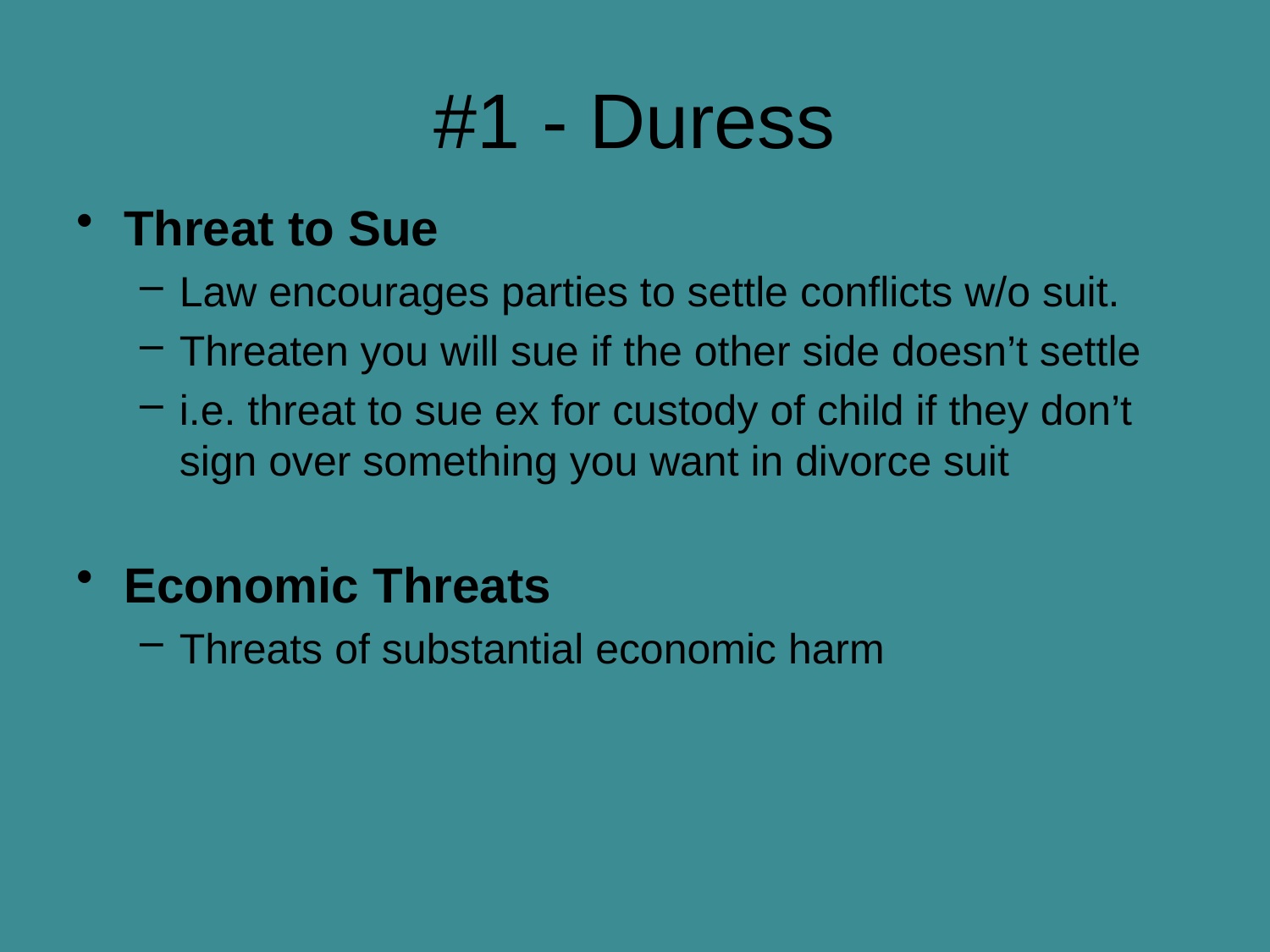

# #1 - Duress
Threat to Sue
Law encourages parties to settle conflicts w/o suit.
Threaten you will sue if the other side doesn’t settle
i.e. threat to sue ex for custody of child if they don’t sign over something you want in divorce suit

Economic Threats
Threats of substantial economic harm